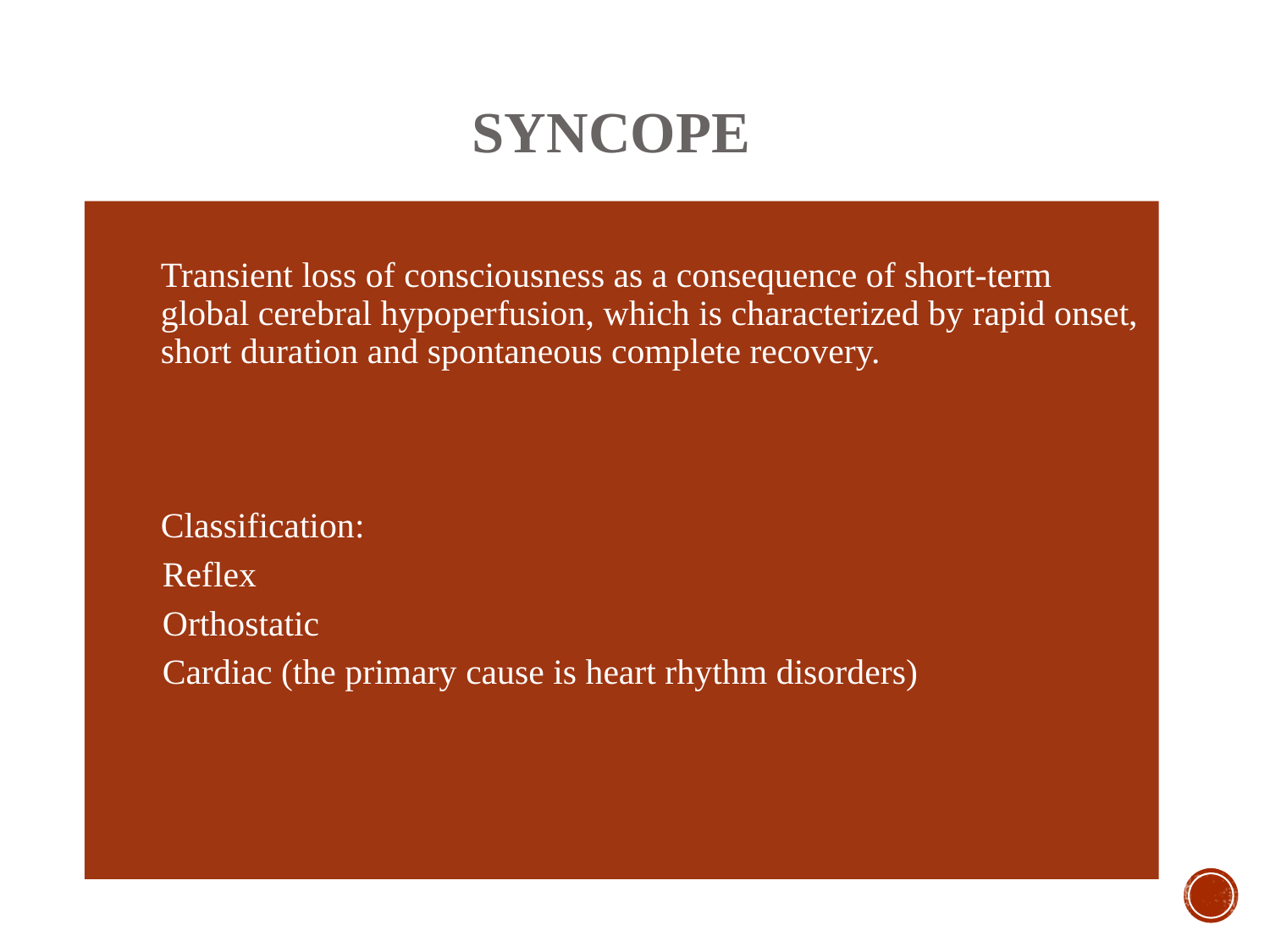

SYNCOPE

Transient loss of consciousness as a consequence of short-term global cerebral hypoperfusion, which is characterized by rapid onset, short duration and spontaneous complete recovery.

Classification:
Reflex
Orthostatic
Cardiac (the primary cause is heart rhythm disorders)